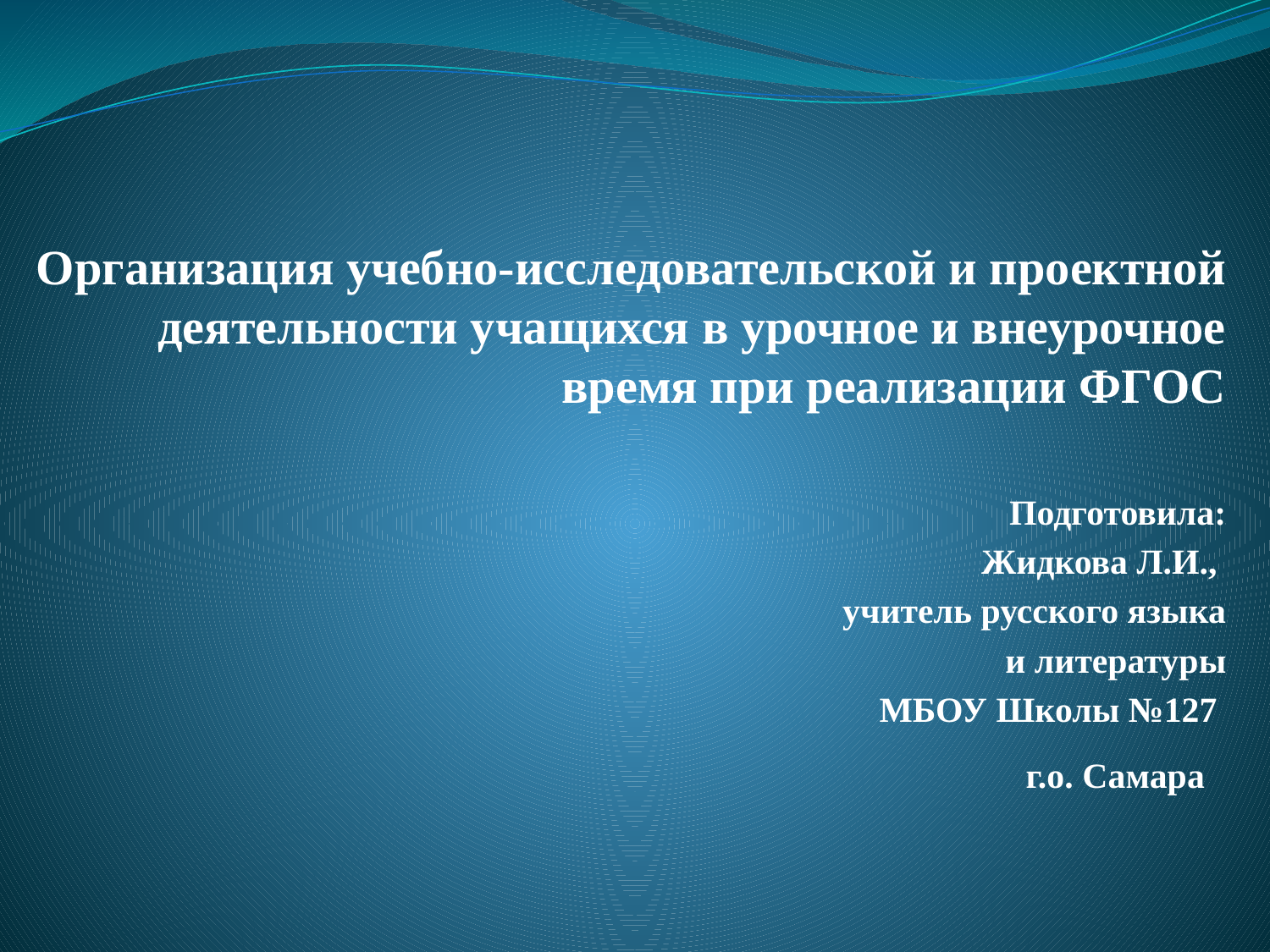

Организация учебно-исследовательской и проектной деятельности учащихся в урочное и внеурочное время при реализации ФГОС

Подготовила:
Жидкова Л.И.,
учитель русского языка
 и литературы
МБОУ Школы №127
г.о. Самара